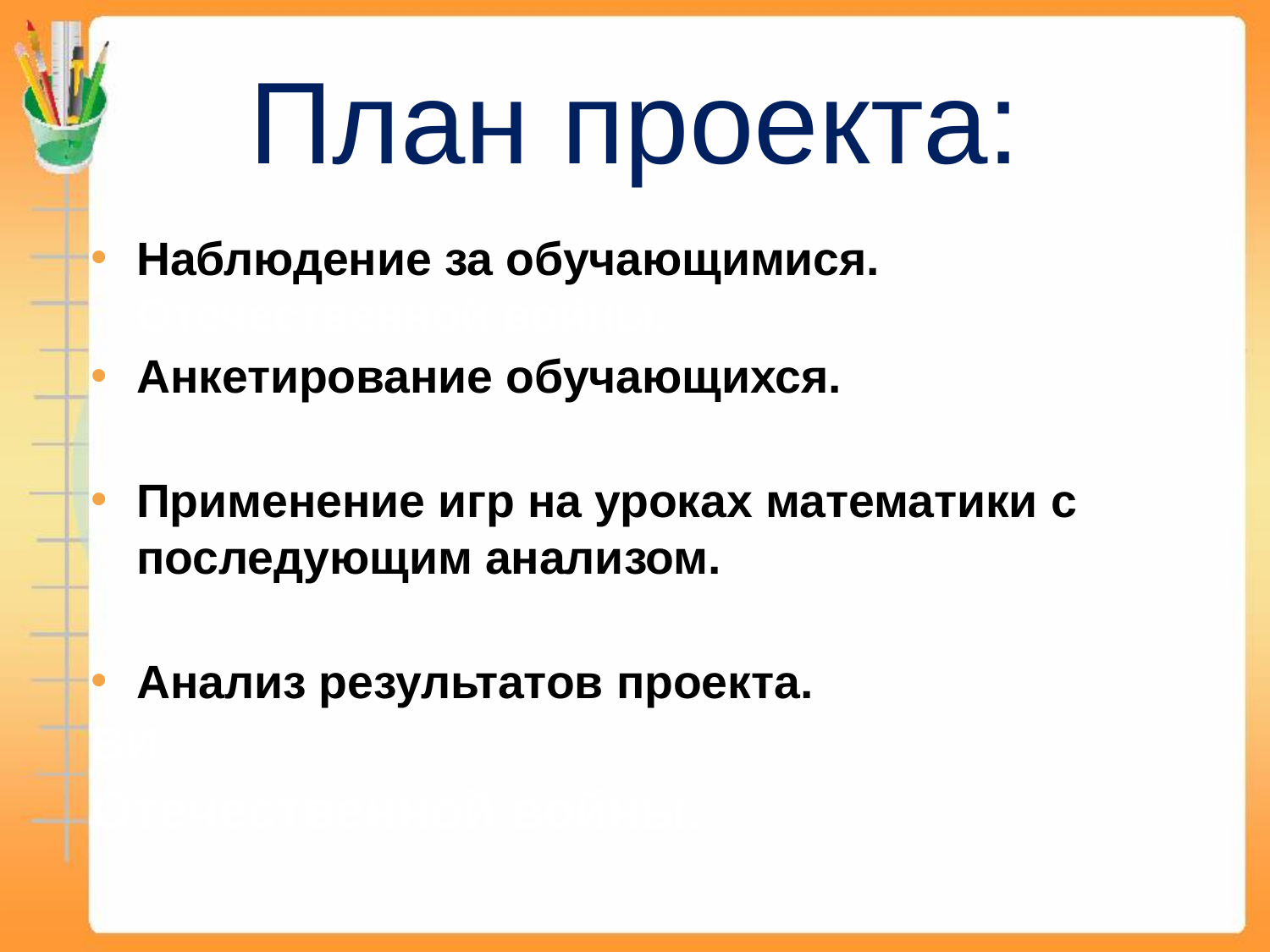

# План проекта:
Наблюдение за обучающимися. Отечественной войны.
Анкетирование обучающихся.

Применение игр на уроках математики с последующим анализом.

Анализ результатов проекта.
ВИ
Отечественной войны.